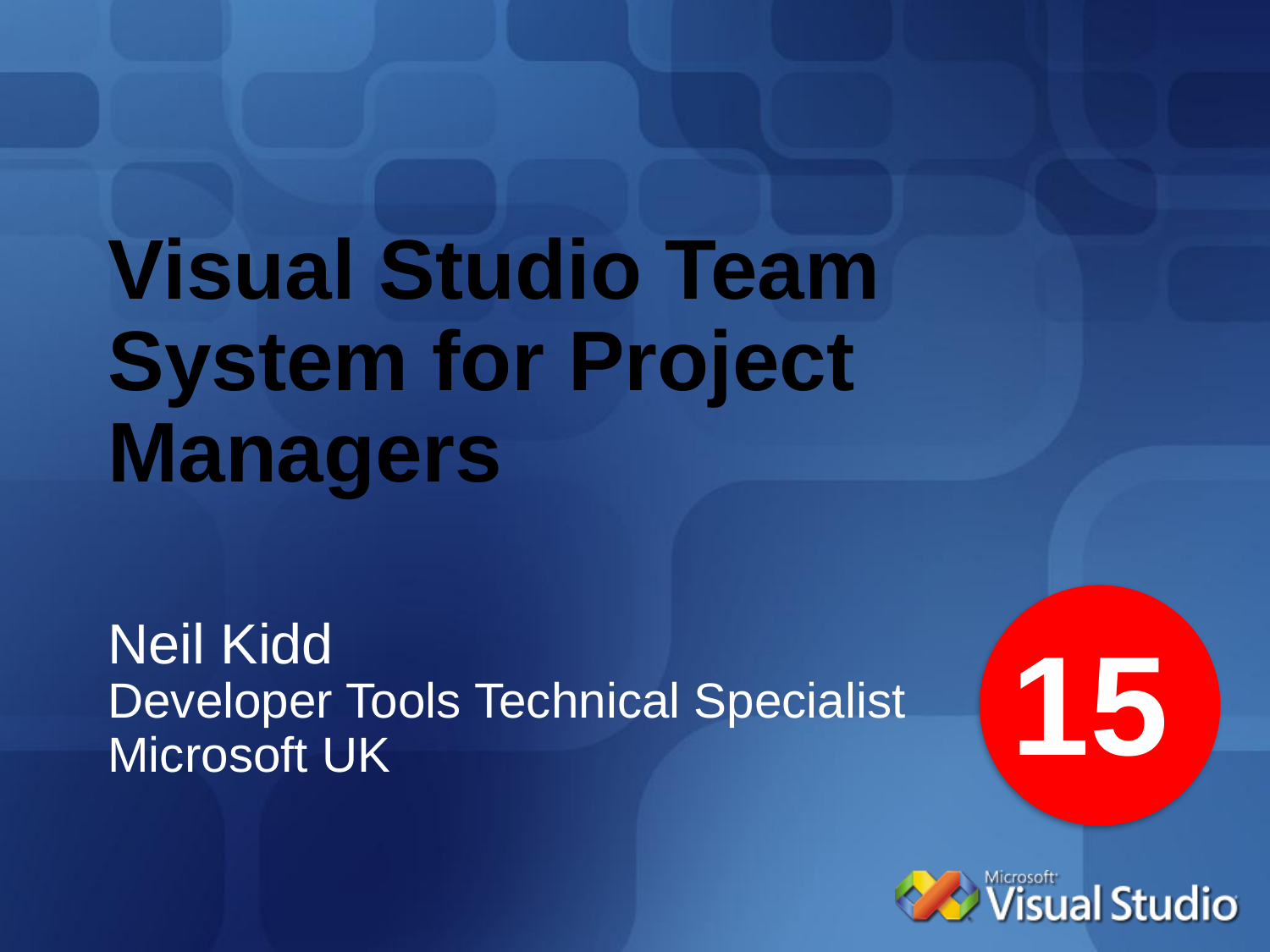

# Visual Studio Team System for Project Managers

15
Neil Kidd
Developer Tools Technical Specialist
Microsoft UK